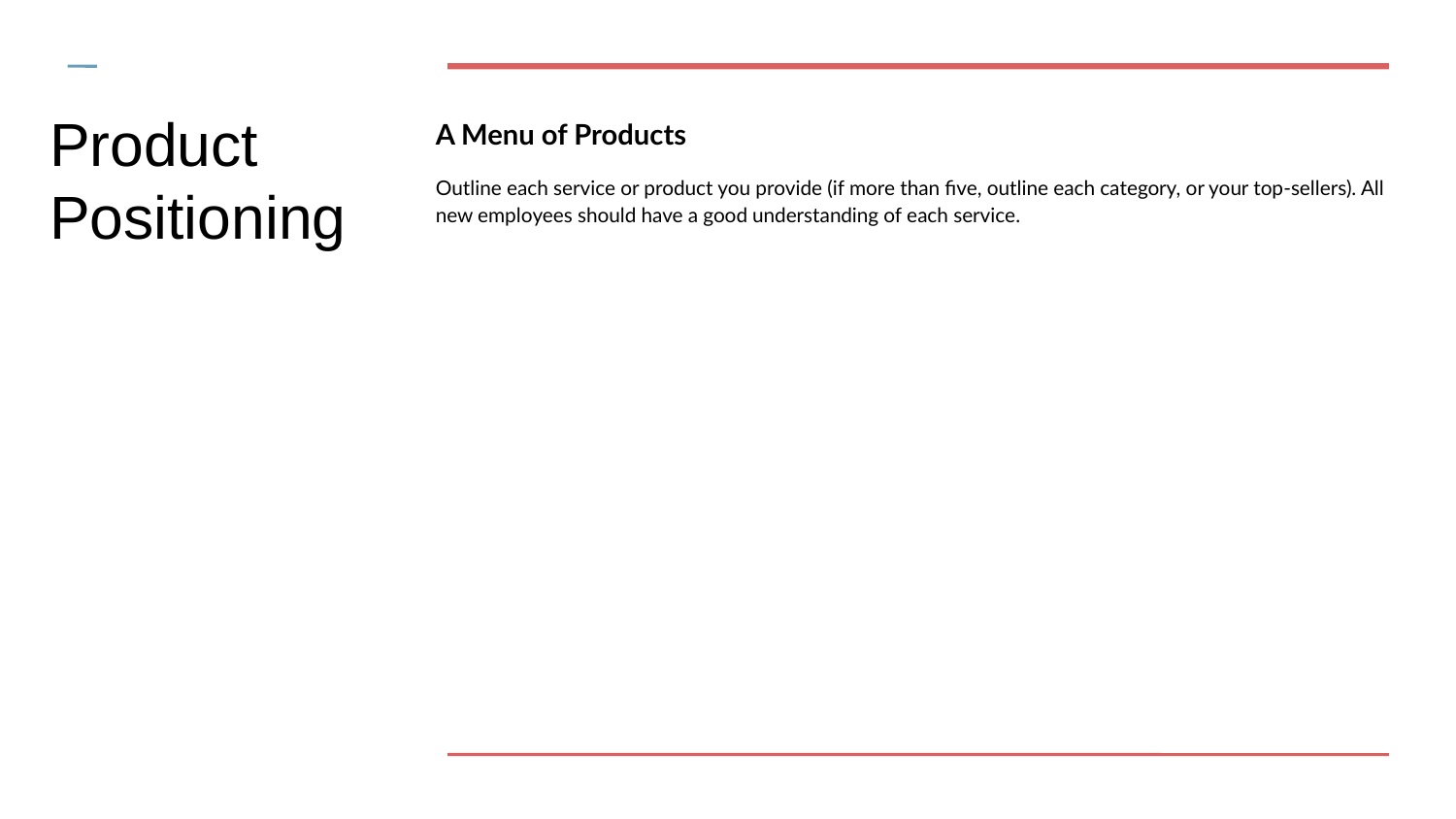

# Product
Positioning

A Menu of Products
Outline each service or product you provide (if more than five, outline each category, or your top-sellers). All new employees should have a good understanding of each service.